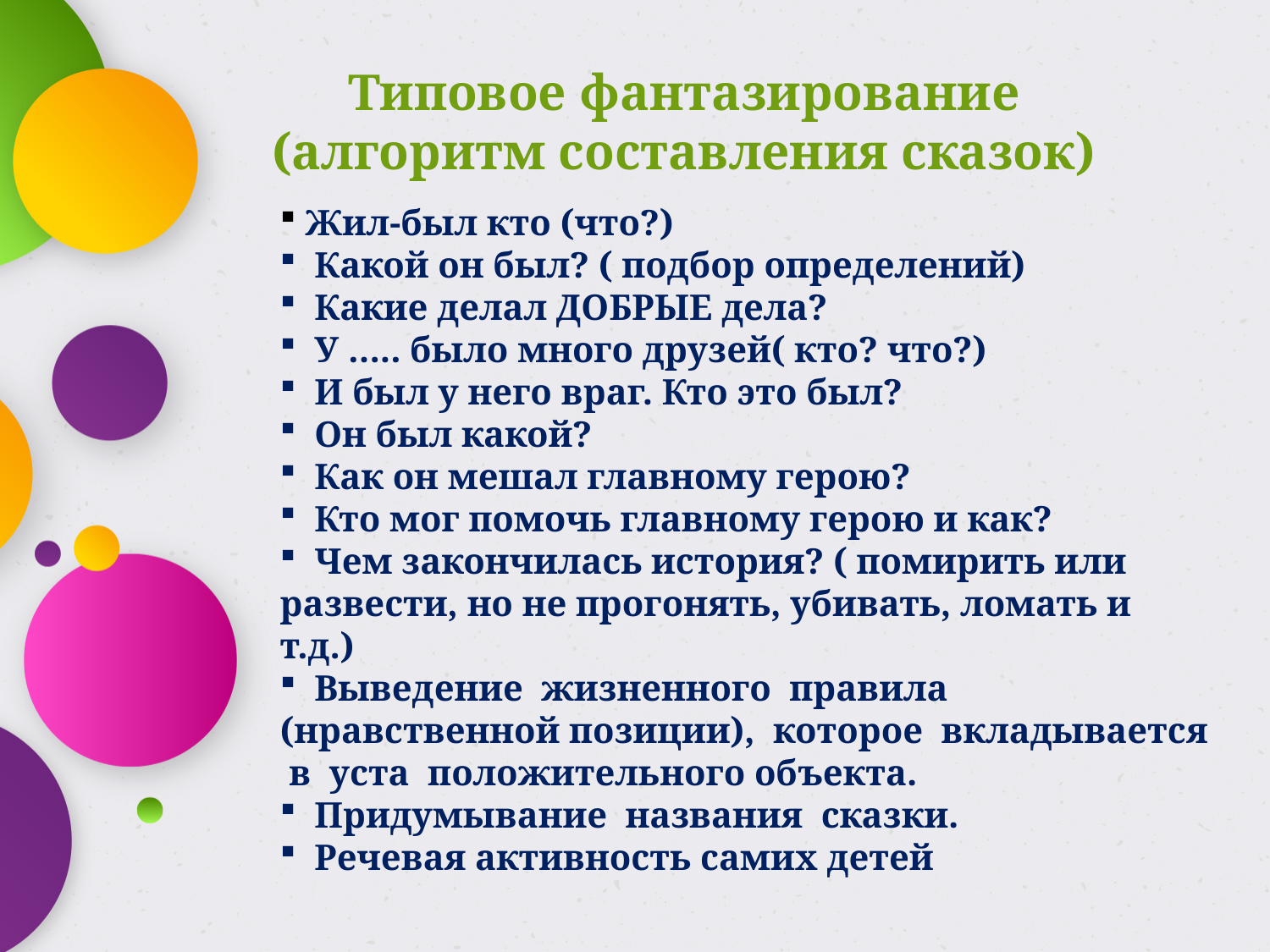

Типовое фантазирование
(алгоритм составления сказок)
 Жил-был кто (что?)
  Какой он был? ( подбор определений)
  Какие делал ДОБРЫЕ дела?
  У ….. было много друзей( кто? что?)
  И был у него враг. Кто это был?
  Он был какой?
  Как он мешал главному герою?
  Кто мог помочь главному герою и как?
  Чем закончилась история? ( помирить или развести, но не прогонять, убивать, ломать и т.д.)
  Выведение  жизненного  правила (нравственной позиции),  которое  вкладывается  в  уста  положительного объекта.
  Придумывание  названия  сказки.
  Речевая активность самих детей